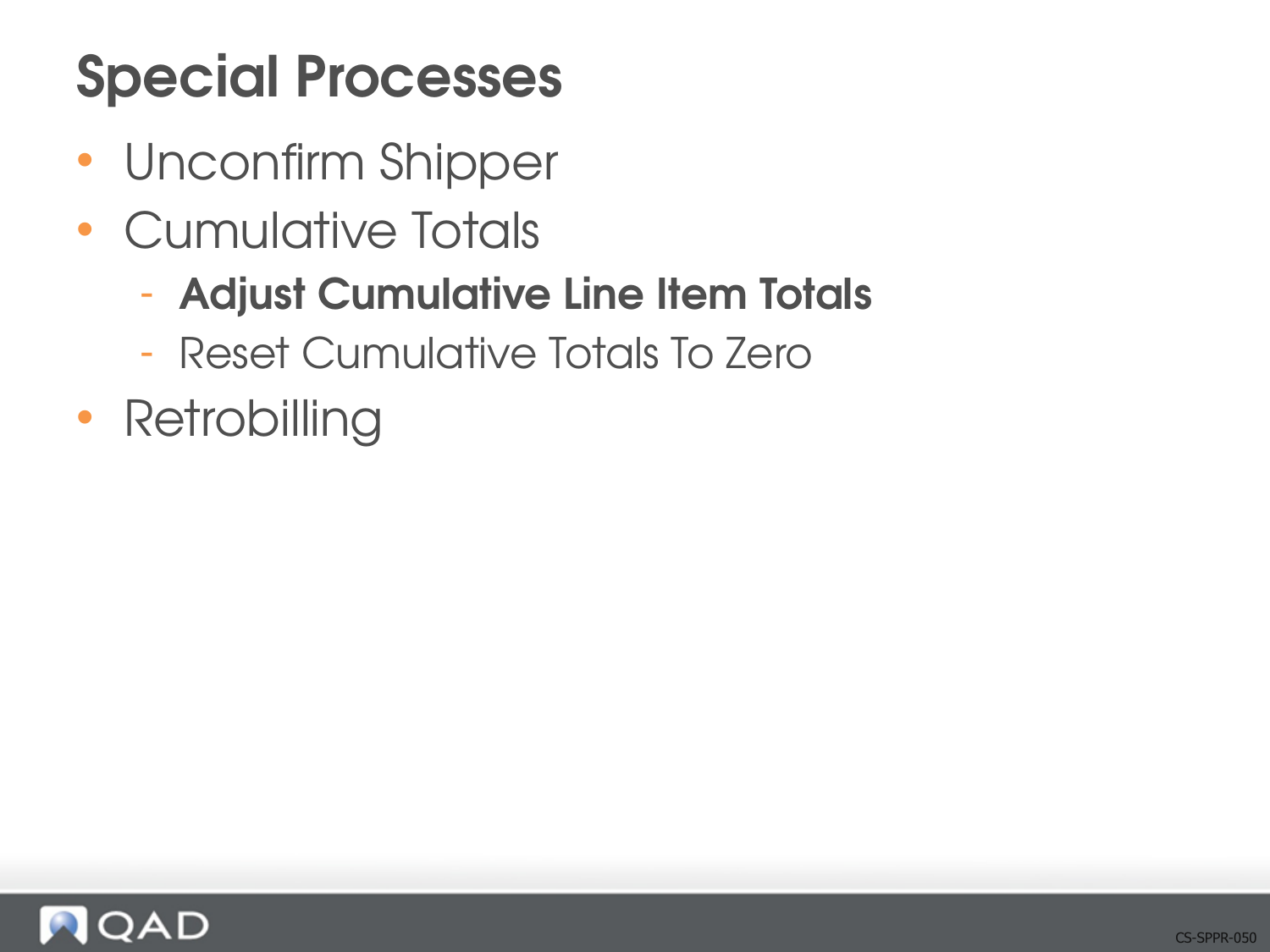

# Special Processes
Unconfirm Shipper
Cumulative Totals
Adjust Cumulative Line Item Totals
Reset Cumulative Totals To Zero
Retrobilling
CS-SPPR-050